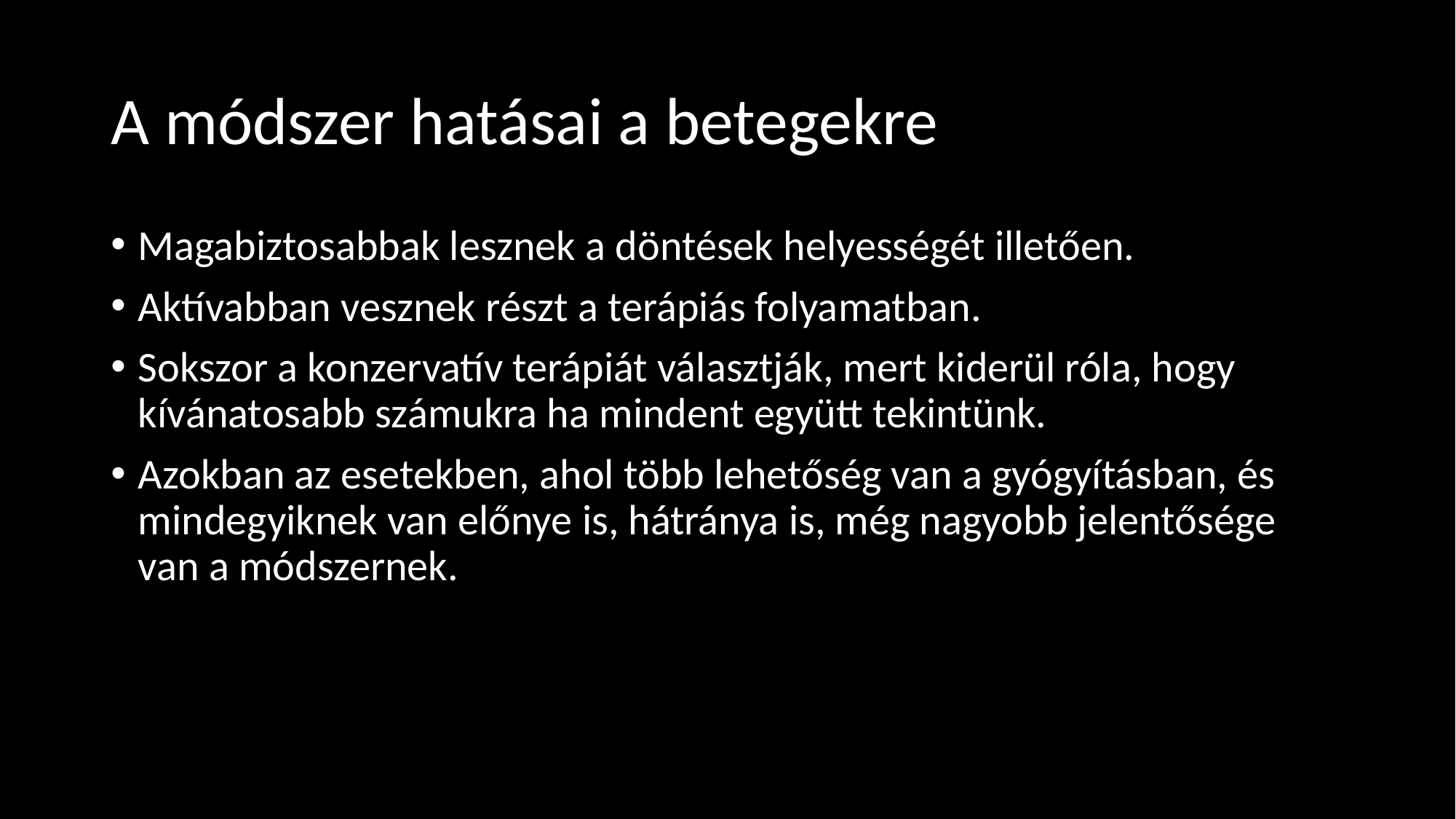

# A módszer hatásai a betegekre
Magabiztosabbak lesznek a döntések helyességét illetően.
Aktívabban vesznek részt a terápiás folyamatban.
Sokszor a konzervatív terápiát választják, mert kiderül róla, hogy kívánatosabb számukra ha mindent együtt tekintünk.
Azokban az esetekben, ahol több lehetőség van a gyógyításban, és mindegyiknek van előnye is, hátránya is, még nagyobb jelentősége van a módszernek.